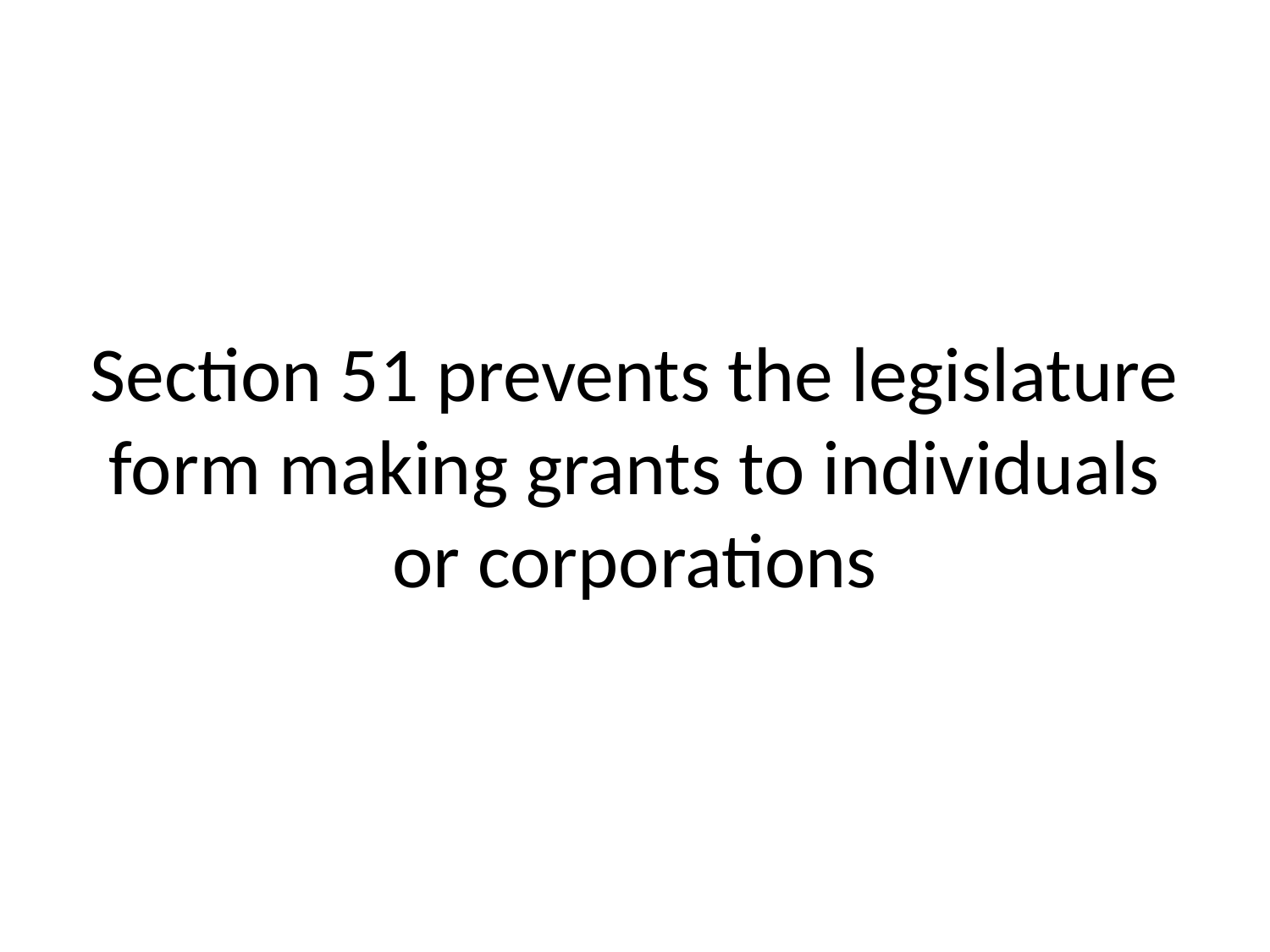

# Section 51 prevents the legislature form making grants to individuals or corporations